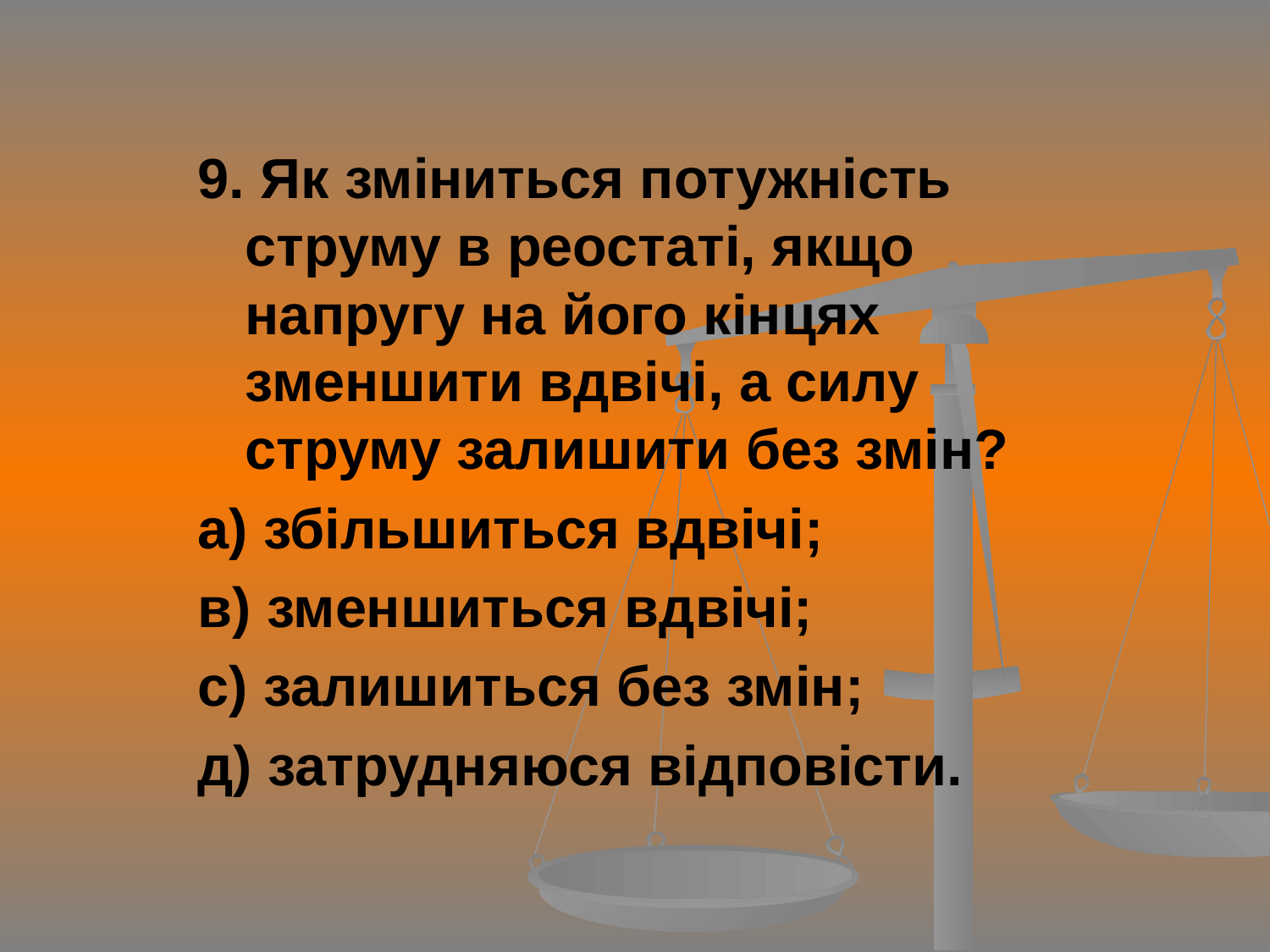

#
9. Як зміниться потужність струму в реостаті, якщо напругу на його кінцях зменшити вдвічі, а силу струму залишити без змін?
а) збільшиться вдвічі;
в) зменшиться вдвічі;
с) залишиться без змін;
д) затрудняюся відповісти.